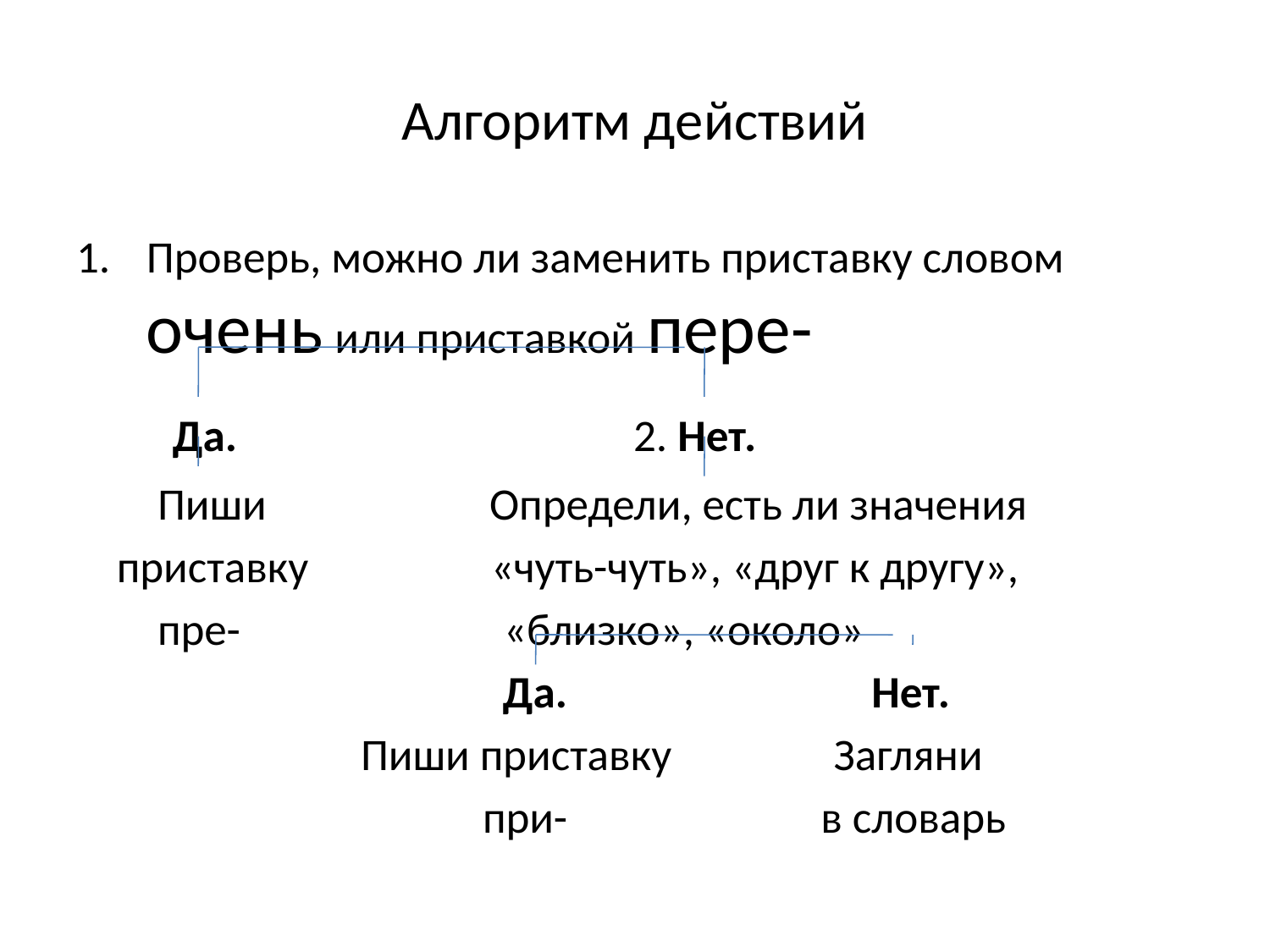

# Алгоритм действий
Проверь, можно ли заменить приставку словом очень или приставкой пере-
      Да.                                       2. Нет.
        Пиши                      Определи, есть ли значения
    приставку                  «чуть-чуть», «друг к другу»,
        пре-                          «близко», «около»
                                          Да.                              Нет.
                            Пиши приставку                Загляни
                                        при-                         в словарь